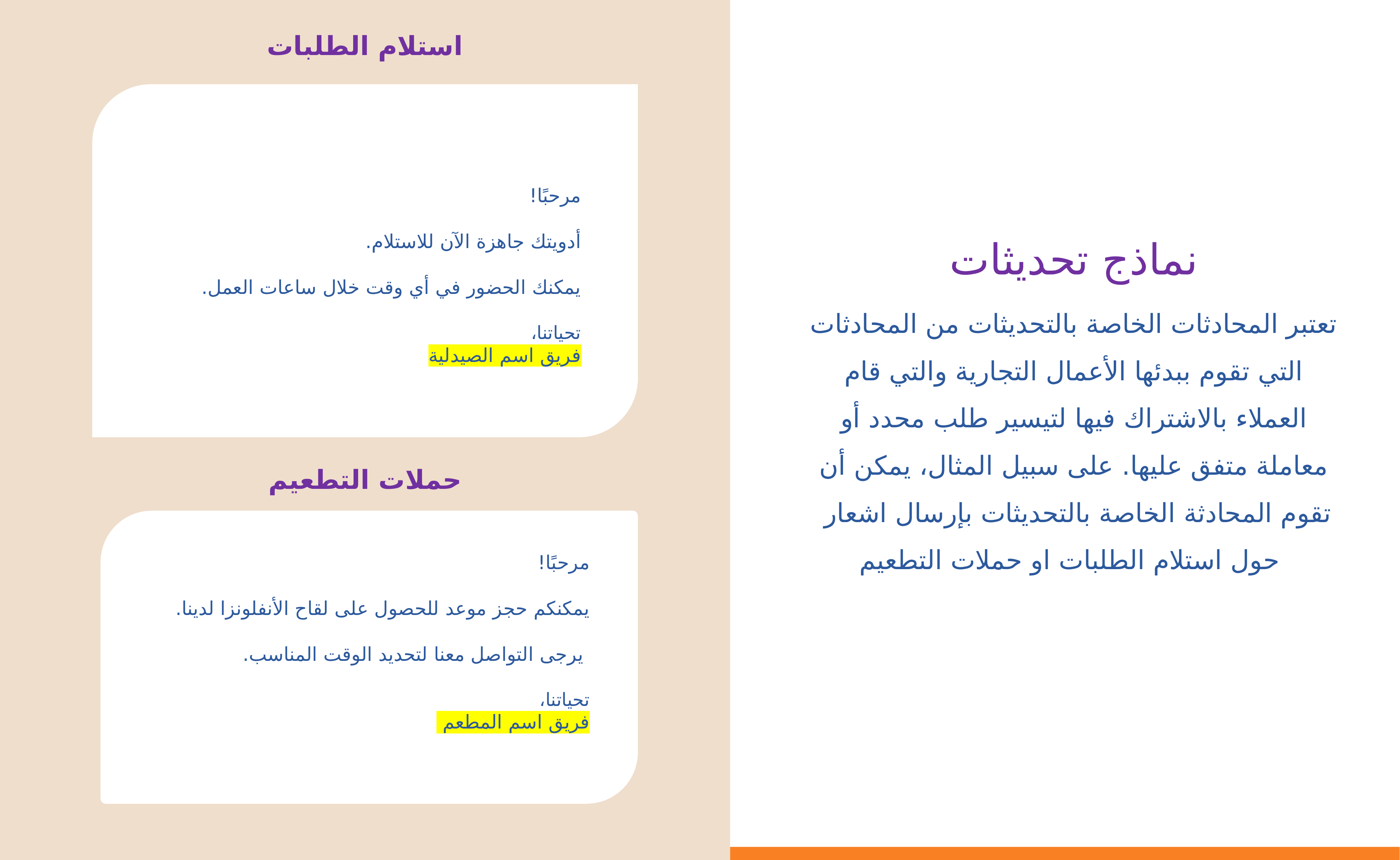

استلام الطلبات

مرحبًا!

أدويتك جاهزة الآن للاستلام.

يمكنك الحضور في أي وقت خلال ساعات العمل.

تحياتنا،
فريق اسم الصيدلية

نماذج تحديثات
تعتبر المحادثات الخاصة بالتحديثات من المحادثات التي تقوم ببدئها الأعمال التجارية والتي قام العملاء بالاشتراك فيها لتيسير طلب محدد أو معاملة متفق عليها. على سبيل المثال، يمكن أن تقوم المحادثة الخاصة بالتحديثات بإرسال اشعار  حول استلام الطلبات او حملات التطعيم
حملات التطعيم

مرحبًا!

يمكنكم حجز موعد للحصول على لقاح الأنفلونزا لدينا.

 يرجى التواصل معنا لتحديد الوقت المناسب.

تحياتنا،
فريق اسم المطعم